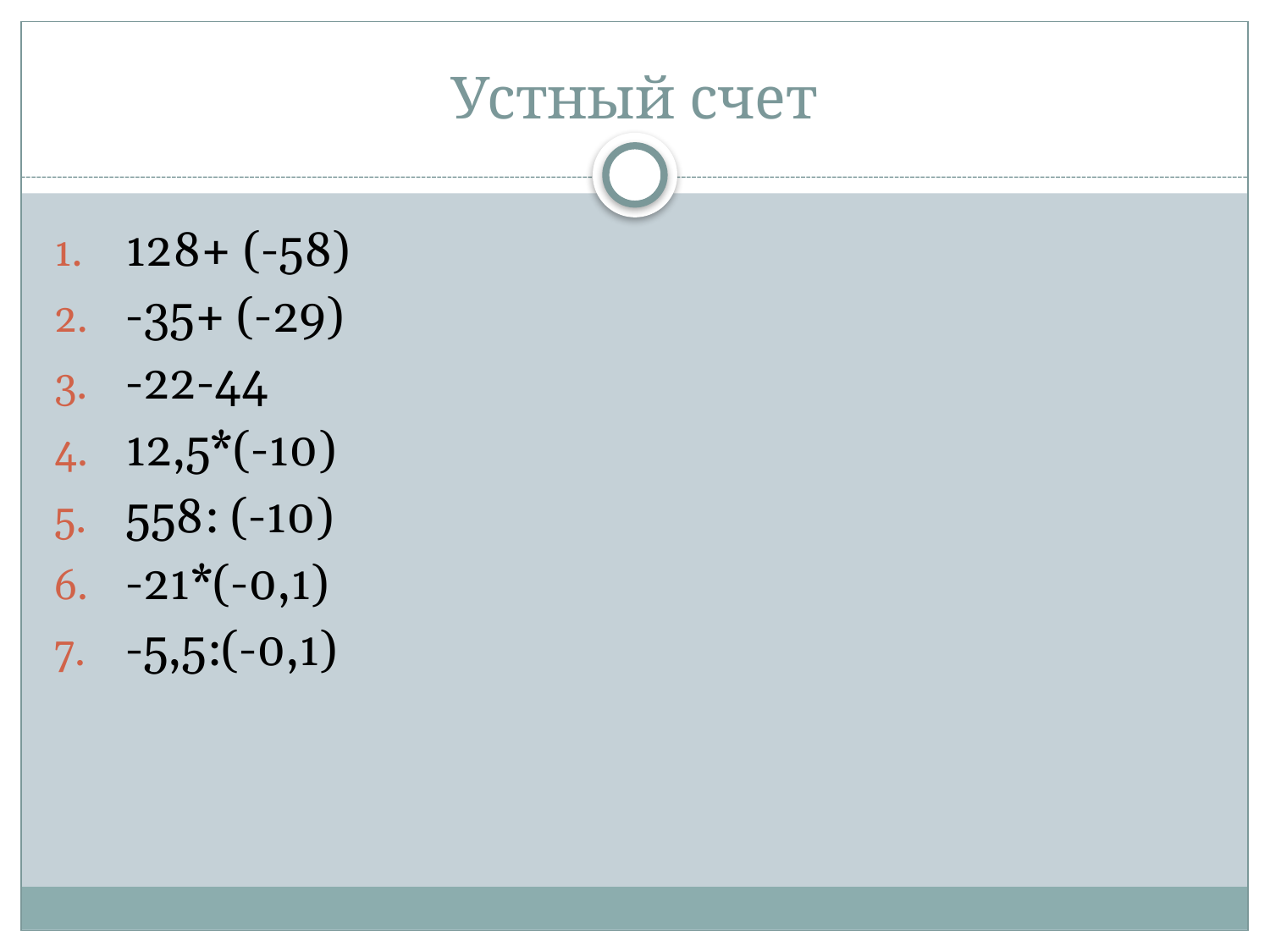

# Устный счет
128+ (-58)
-35+ (-29)
-22-44
12,5*(-10)
558: (-10)
-21*(-0,1)
-5,5:(-0,1)